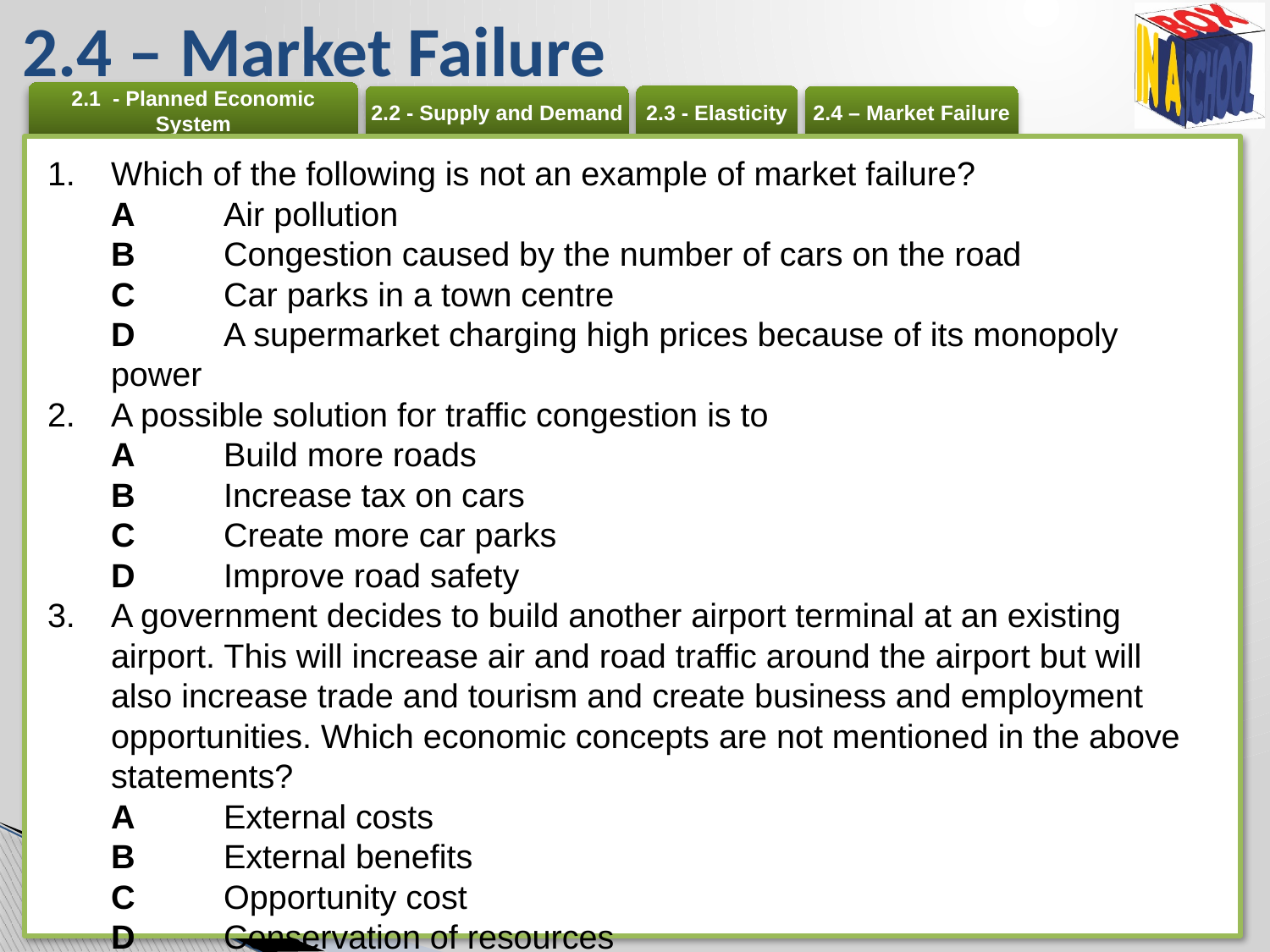

# 2.4 – Market Failure
Which of the following is not an example of market failure?
A 	Air pollution
B 	Congestion caused by the number of cars on the road
C 	Car parks in a town centre
D 	A supermarket charging high prices because of its monopoly power
A possible solution for traffic congestion is to
A 	Build more roads
B 	Increase tax on cars
C 	Create more car parks
D 	Improve road safety
A government decides to build another airport terminal at an existing airport. This will increase air and road traffic around the airport but will also increase trade and tourism and create business and employment opportunities. Which economic concepts are not mentioned in the above statements?
A 	External costs
B 	External benefits
C 	Opportunity cost
D 	Conservation of resources